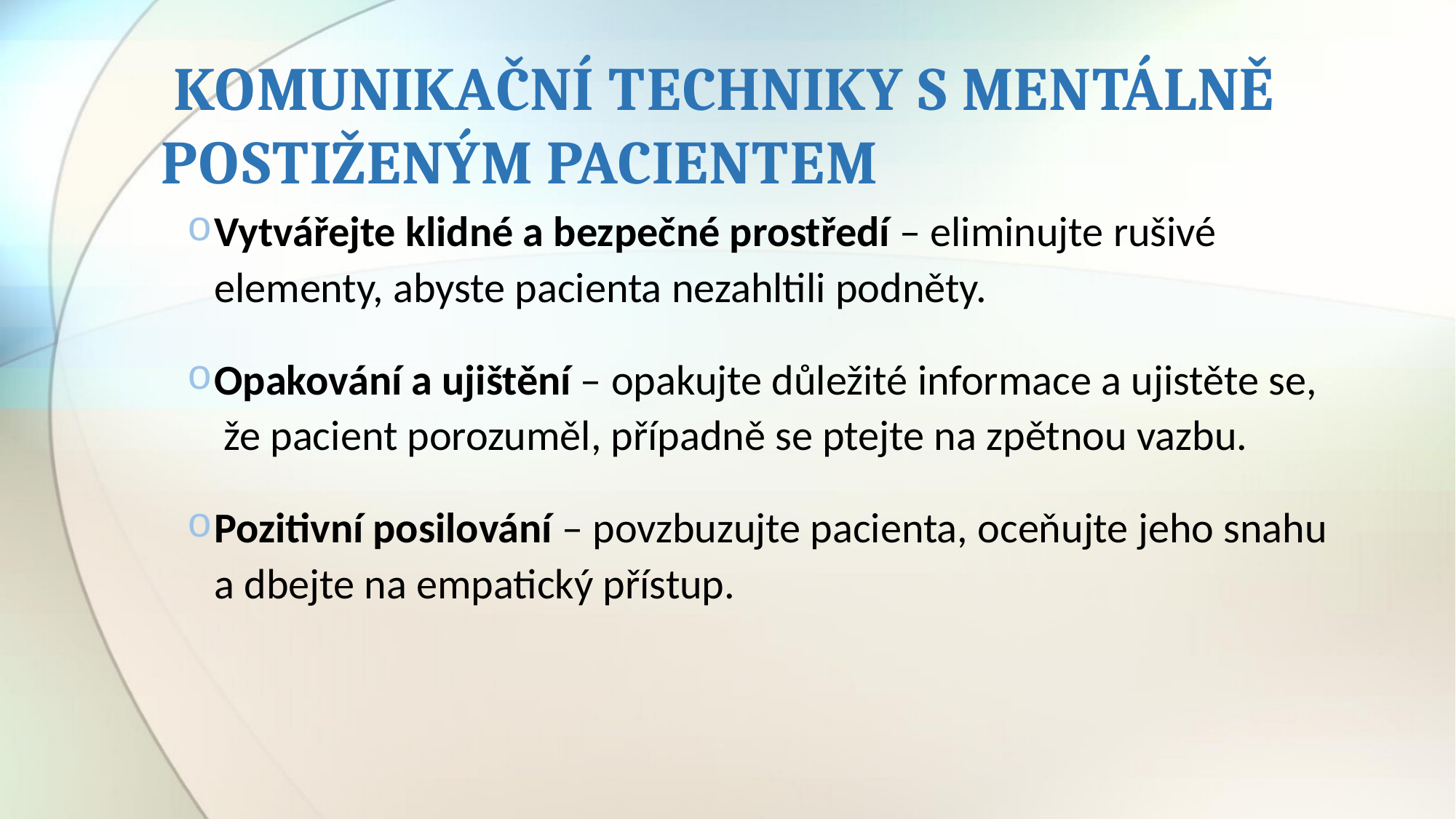

# KOMUNIKAČNÍ TECHNIKY S MENTÁLNĚ POSTIŽENÝM PACIENTEM
Vytvářejte klidné a bezpečné prostředí – eliminujte rušivé elementy, abyste pacienta nezahltili podněty.
Opakování a ujištění – opakujte důležité informace a ujistěte se,
 že pacient porozuměl, případně se ptejte na zpětnou vazbu.
Pozitivní posilování – povzbuzujte pacienta, oceňujte jeho snahu
a dbejte na empatický přístup.